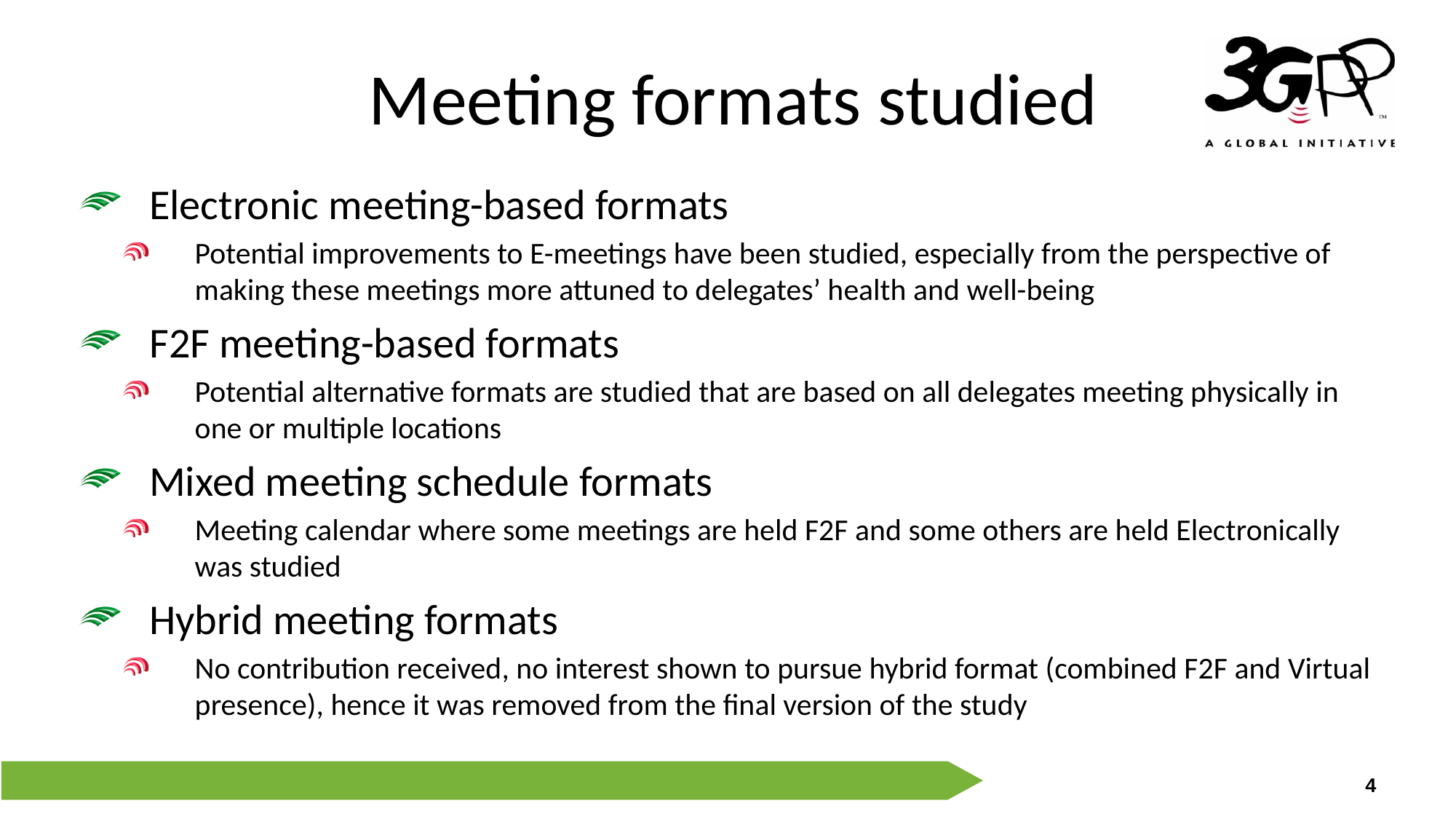

# Meeting formats studied
Electronic meeting-based formats
Potential improvements to E-meetings have been studied, especially from the perspective of making these meetings more attuned to delegates’ health and well-being
F2F meeting-based formats
Potential alternative formats are studied that are based on all delegates meeting physically in one or multiple locations
Mixed meeting schedule formats
Meeting calendar where some meetings are held F2F and some others are held Electronically was studied
Hybrid meeting formats
No contribution received, no interest shown to pursue hybrid format (combined F2F and Virtual presence), hence it was removed from the final version of the study